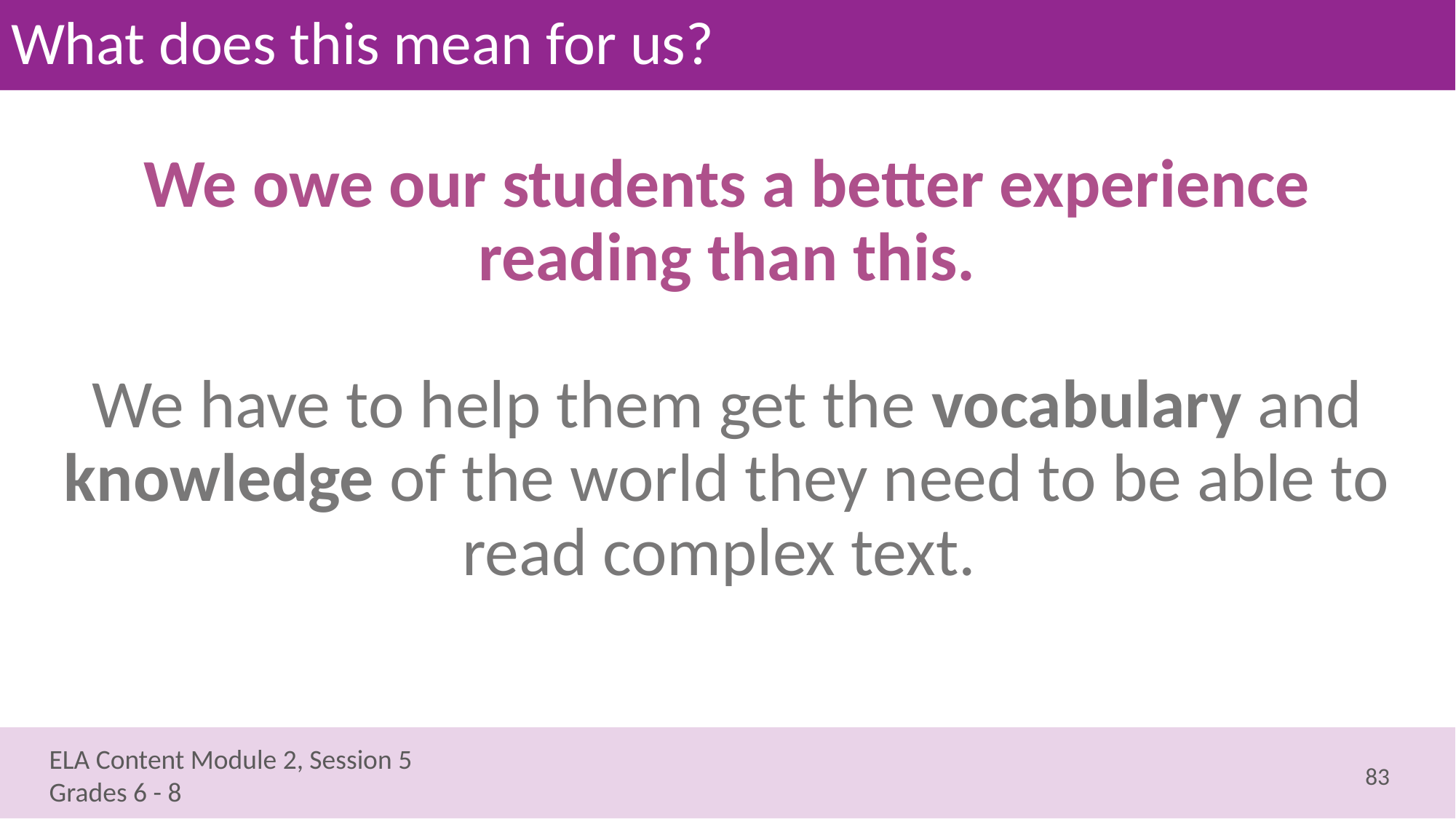

# What does this mean for us?
We owe our students a better experience reading than this.
We have to help them get the vocabulary and knowledge of the world they need to be able to read complex text.
83